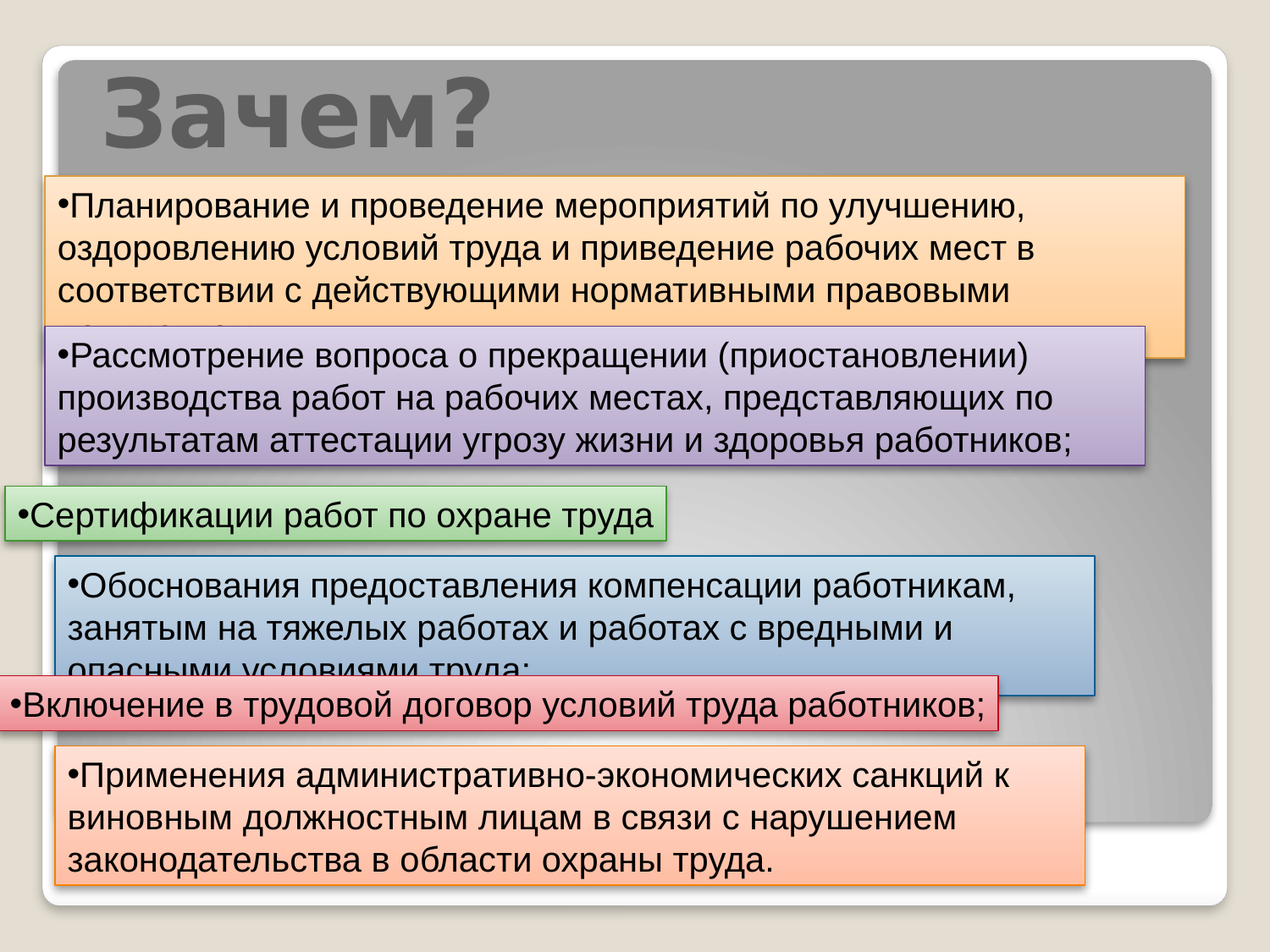

Зачем?
Планирование и проведение мероприятий по улучшению, оздоровлению условий труда и приведение рабочих мест в соответствии с действующими нормативными правовыми документами;
Рассмотрение вопроса о прекращении (приостановлении) производства работ на рабочих местах, представляющих по результатам аттестации угрозу жизни и здоровья работников;
Сертификации работ по охране труда
Обоснования предоставления компенсации работникам, занятым на тяжелых работах и работах с вредными и опасными условиями труда;
Включение в трудовой договор условий труда работников;
Применения административно-экономических санкций к виновным должностным лицам в связи с нарушением законодательства в области охраны труда.